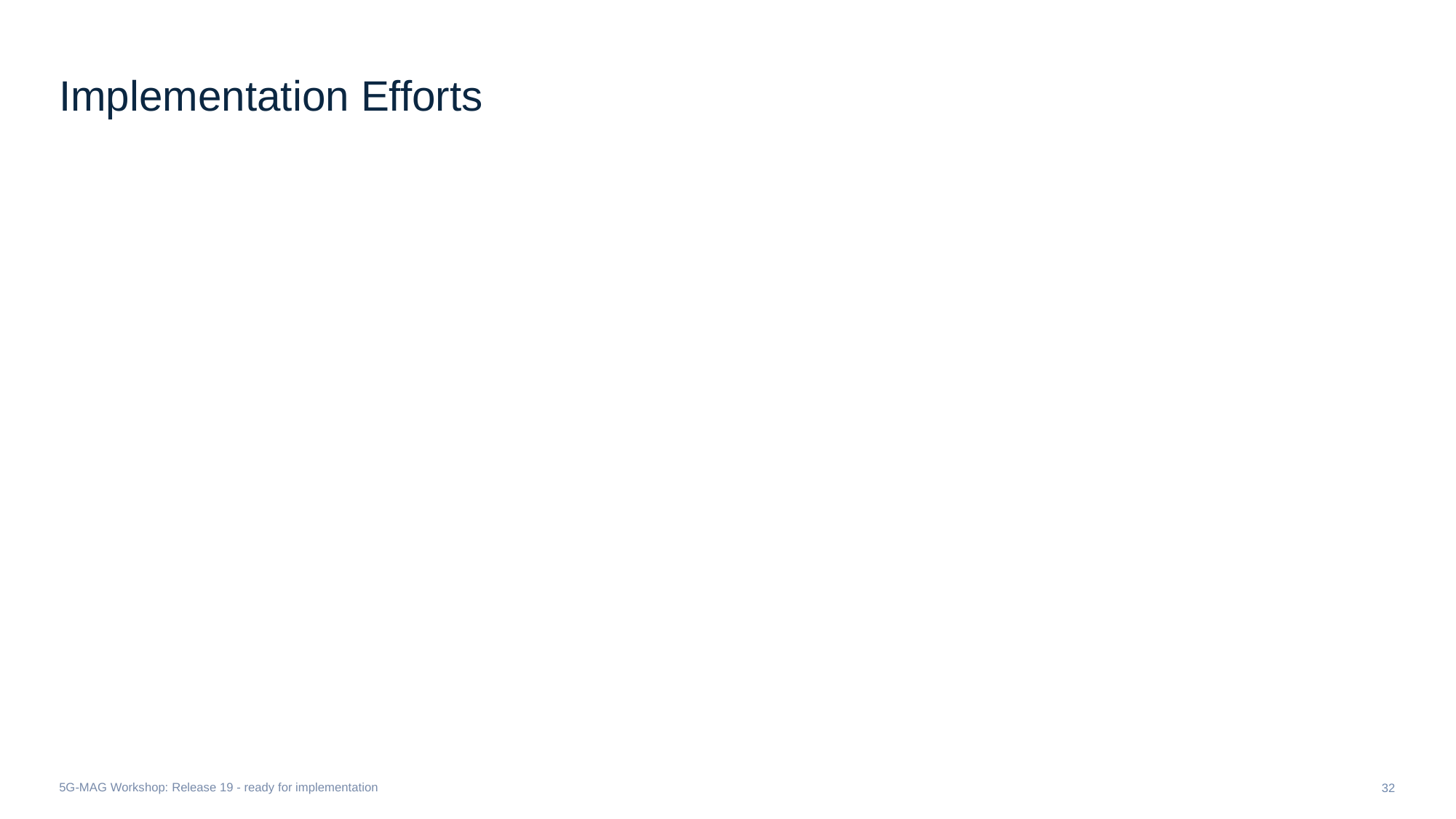

# Implementation Efforts

5G-MAG Workshop: Release 19 - ready for implementation